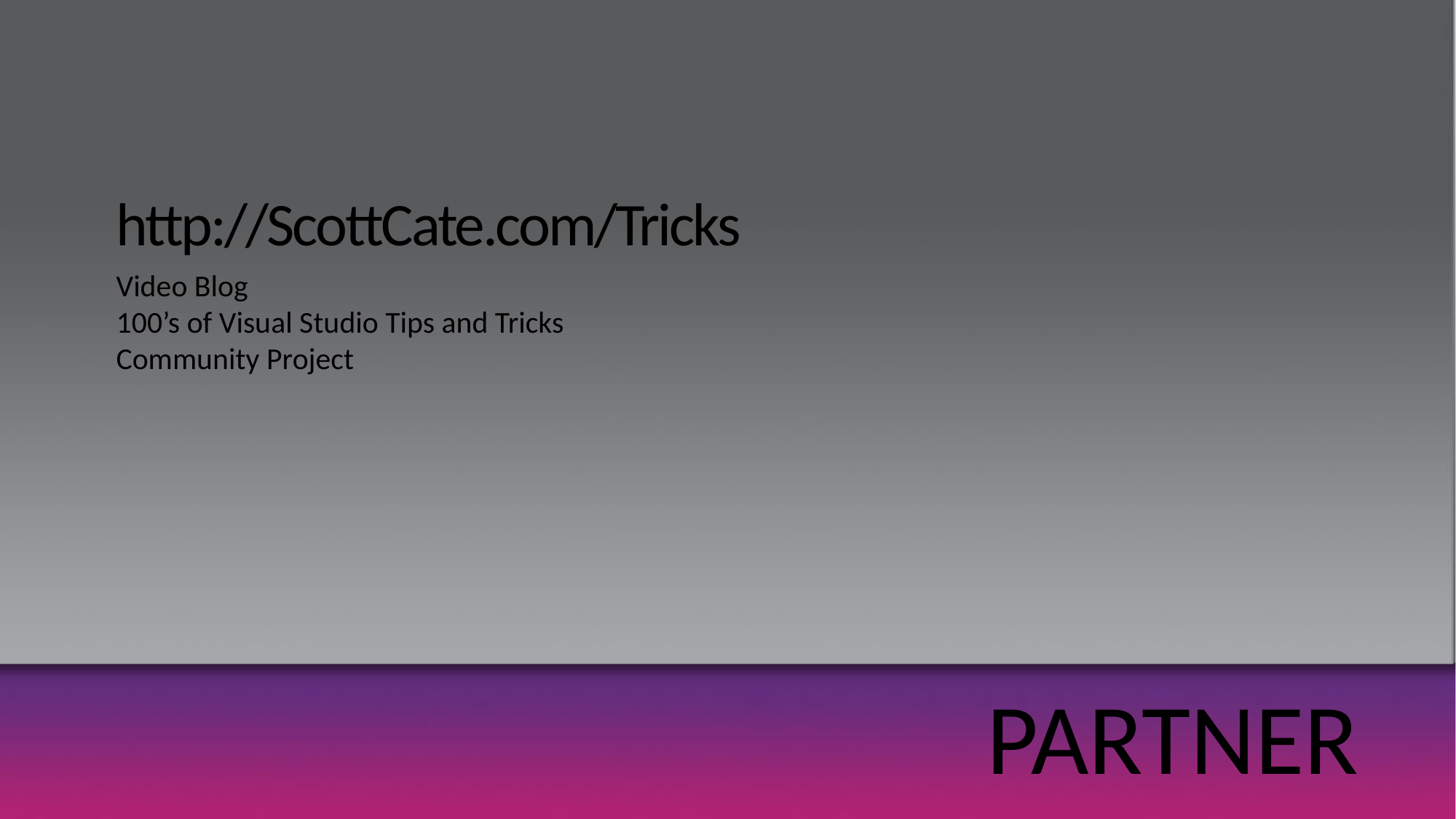

# http://ScottCate.com/Tricks
Video Blog
100’s of Visual Studio Tips and Tricks
Community Project
PARTNER